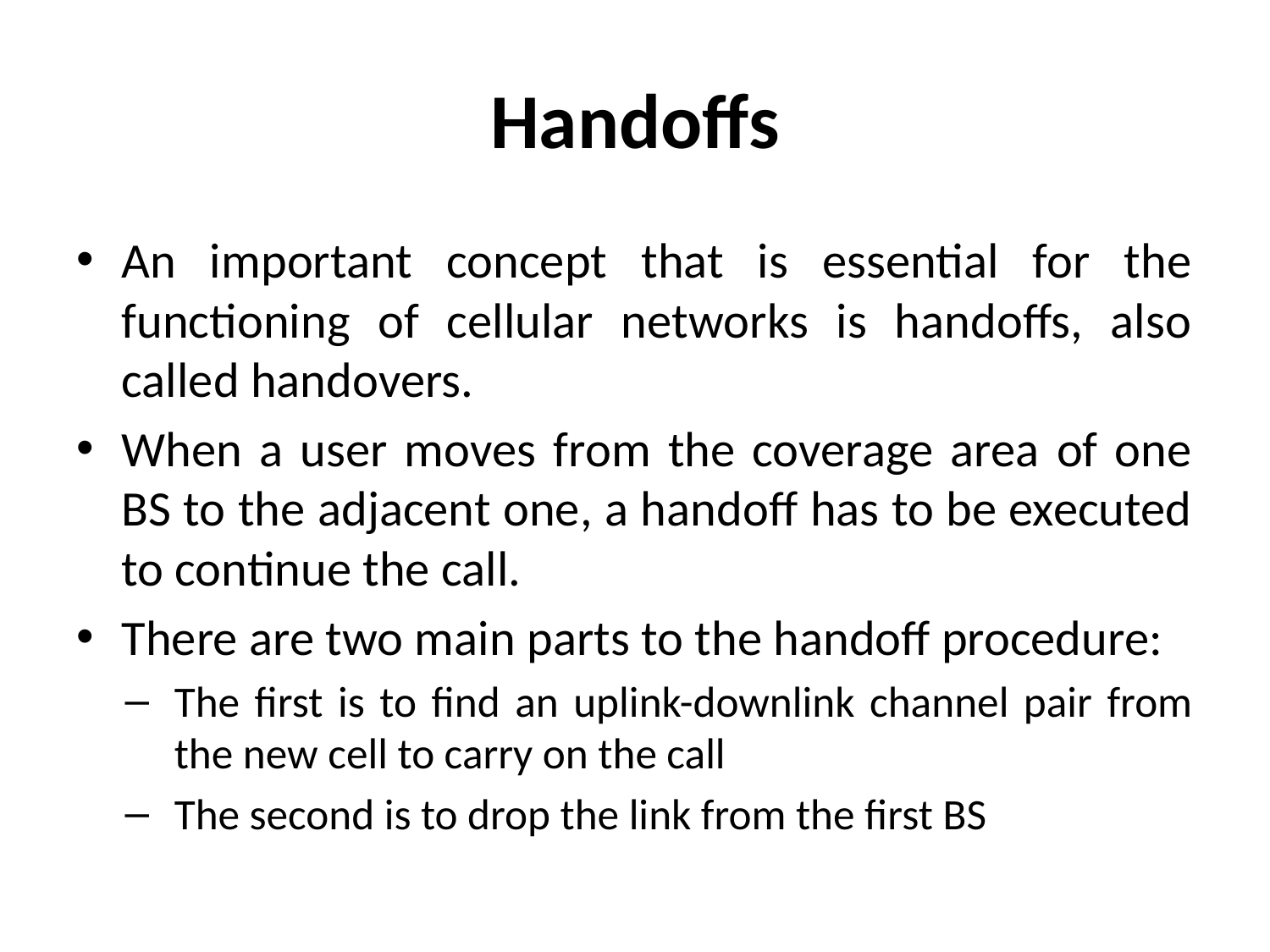

# Handoffs
An important concept that is essential for the functioning of cellular networks is handoffs, also called handovers.
When a user moves from the coverage area of one BS to the adjacent one, a handoff has to be executed to continue the call.
There are two main parts to the handoff procedure:
The first is to find an uplink-downlink channel pair from the new cell to carry on the call
The second is to drop the link from the first BS